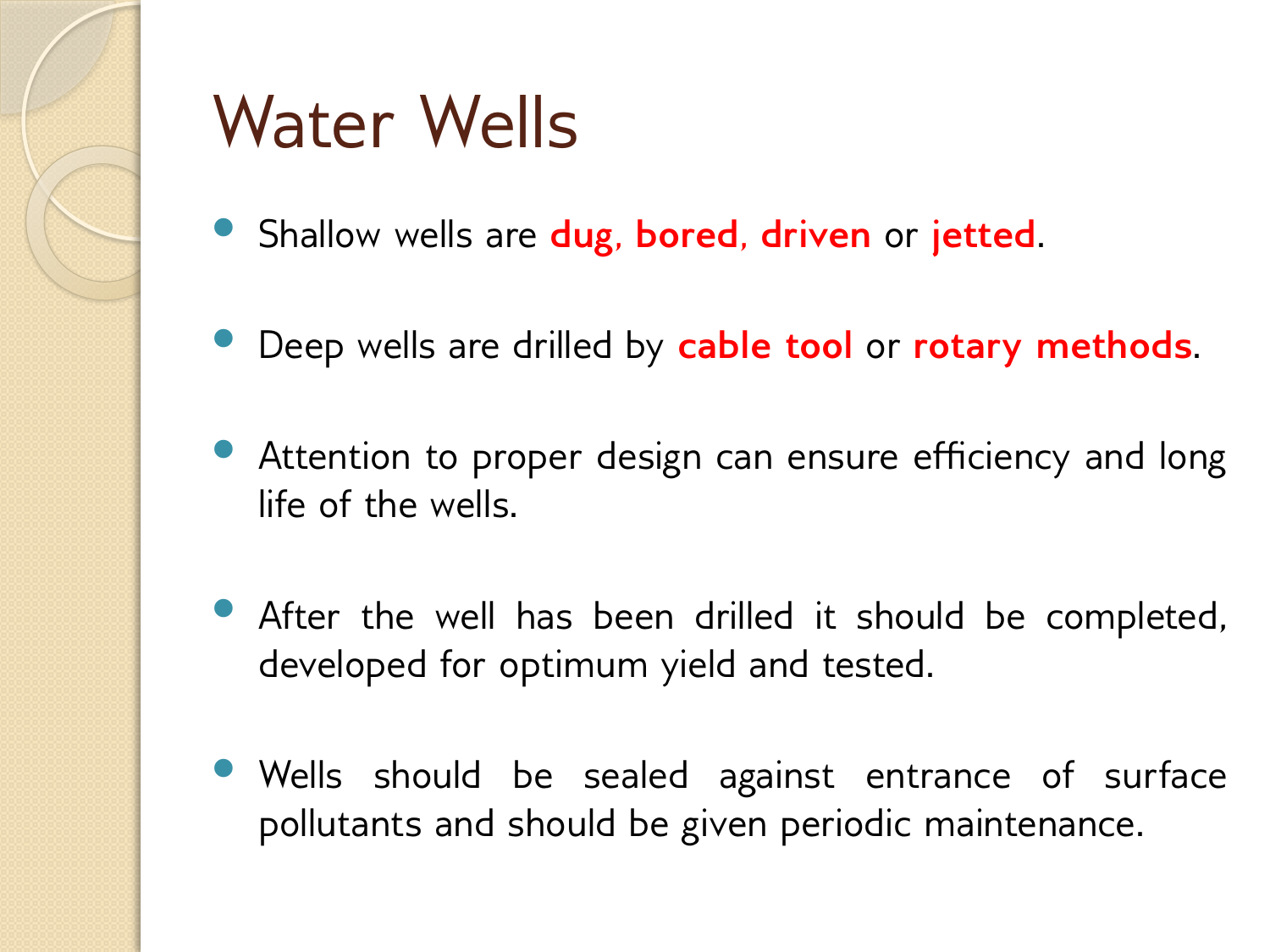

# Water Wells
Shallow wells are dug, bored, driven or jetted.

Deep wells are drilled by cable tool or rotary methods.

Attention to proper design can ensure efficiency and long life of the wells.

After the well has been drilled it should be completed, developed for optimum yield and tested.

Wells should be sealed against entrance of surface pollutants and should be given periodic maintenance.